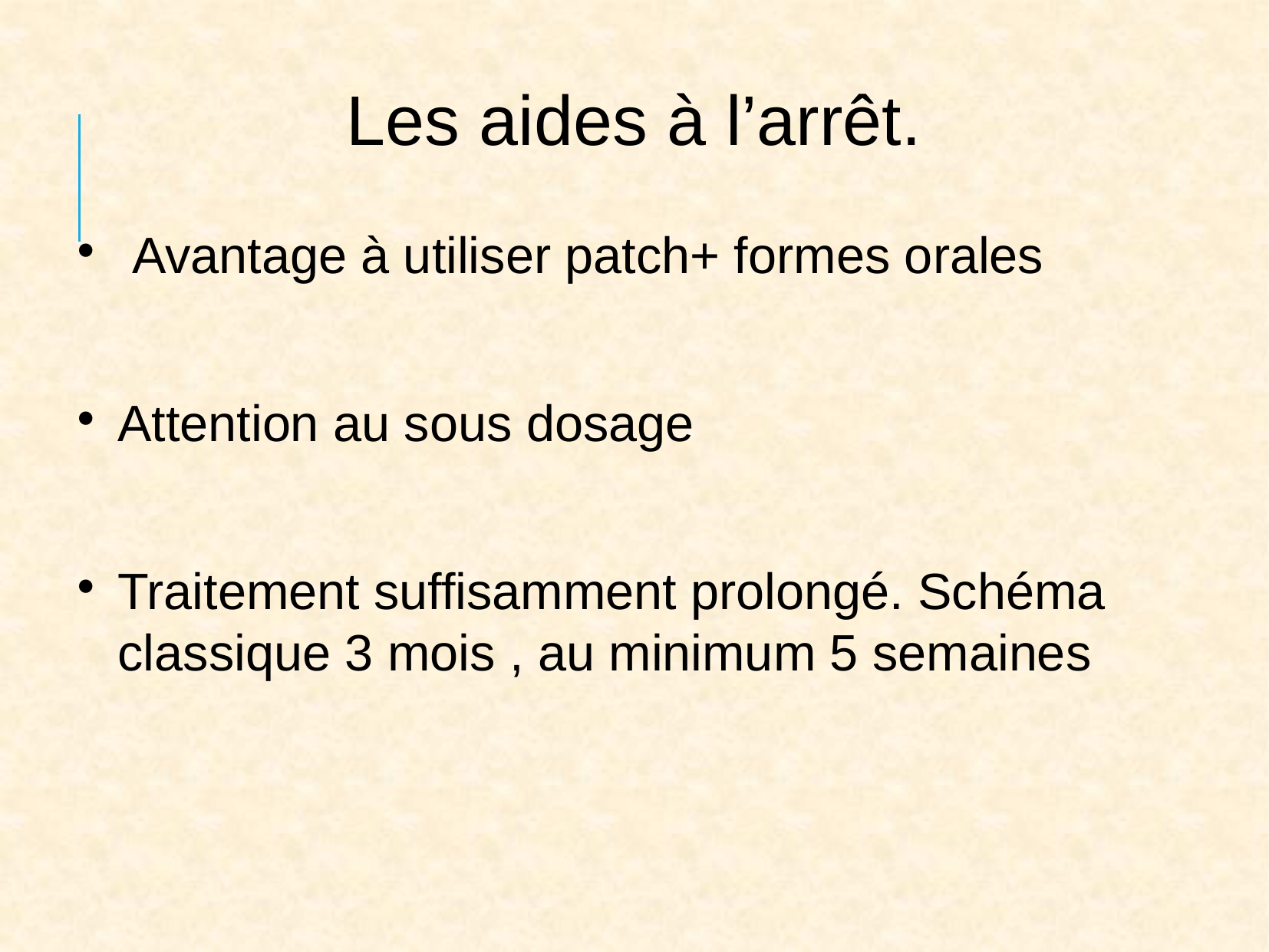

Les aides à l’arrêt.
 Avantage à utiliser patch+ formes orales

Attention au sous dosage

Traitement suffisamment prolongé. Schéma classique 3 mois , au minimum 5 semaines